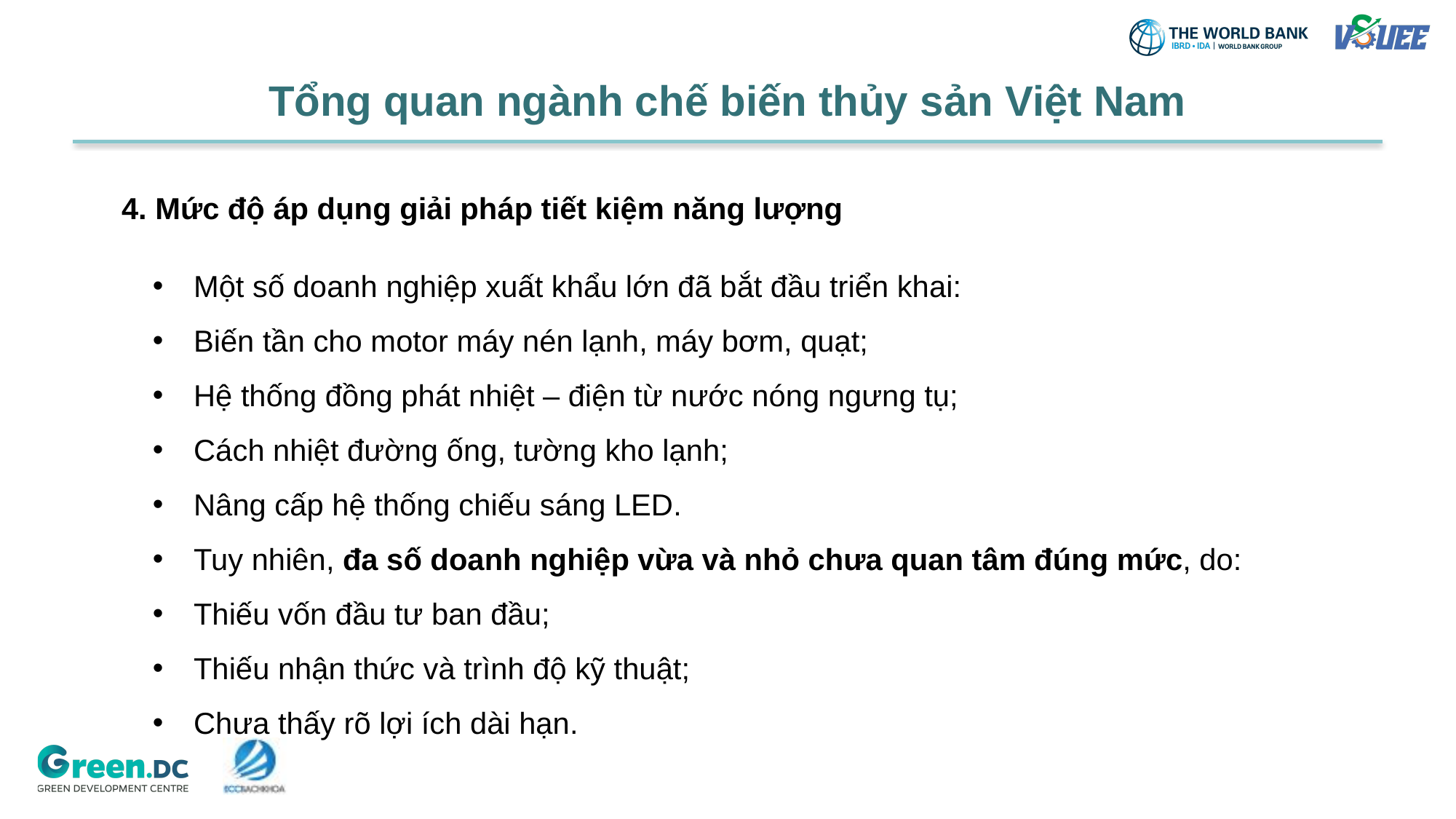

Tổng quan ngành chế biến thủy sản Việt Nam
4. Mức độ áp dụng giải pháp tiết kiệm năng lượng
Một số doanh nghiệp xuất khẩu lớn đã bắt đầu triển khai:
Biến tần cho motor máy nén lạnh, máy bơm, quạt;
Hệ thống đồng phát nhiệt – điện từ nước nóng ngưng tụ;
Cách nhiệt đường ống, tường kho lạnh;
Nâng cấp hệ thống chiếu sáng LED.
Tuy nhiên, đa số doanh nghiệp vừa và nhỏ chưa quan tâm đúng mức, do:
Thiếu vốn đầu tư ban đầu;
Thiếu nhận thức và trình độ kỹ thuật;
Chưa thấy rõ lợi ích dài hạn.